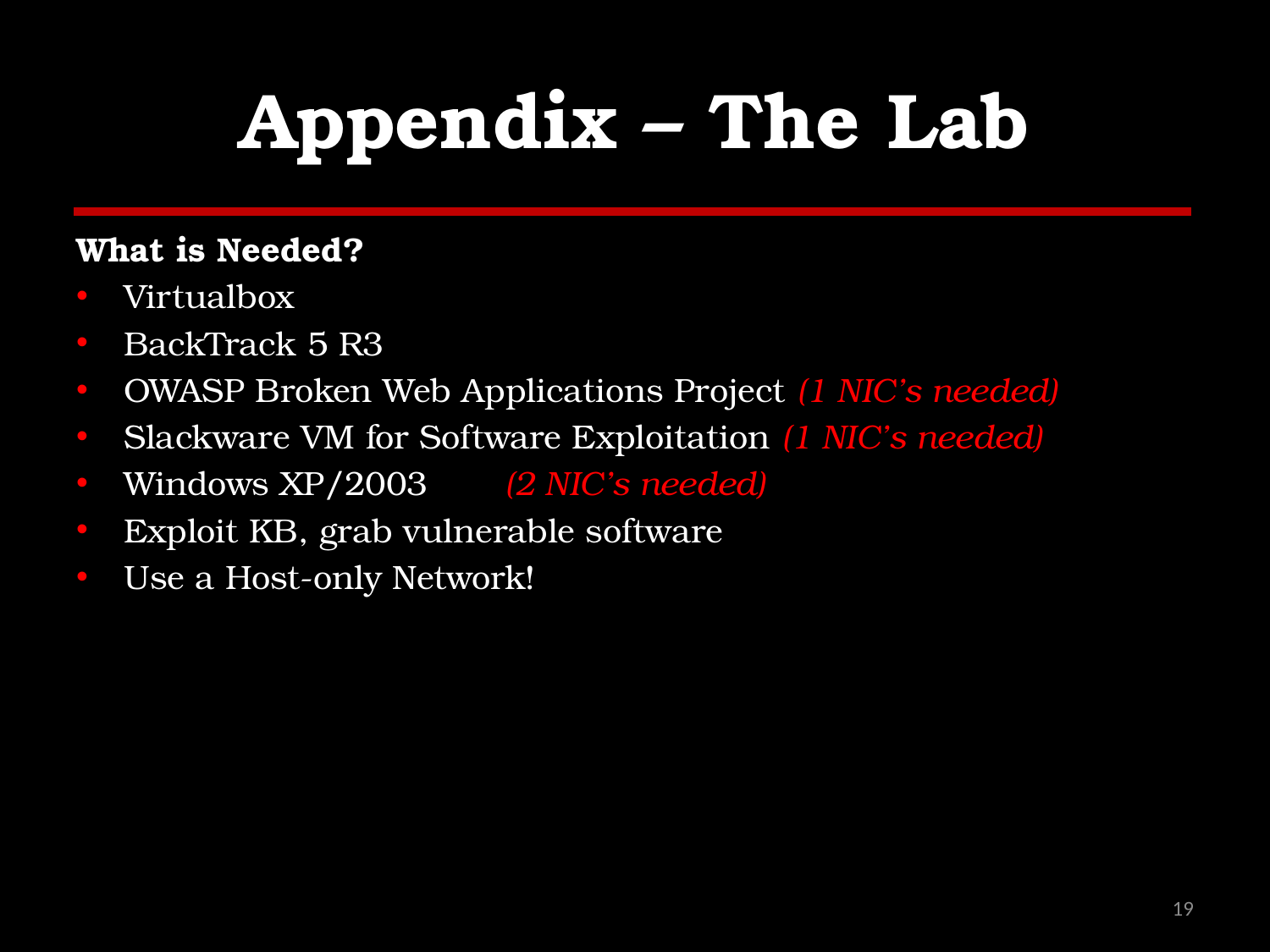

# Appendix – The Lab
What is Needed?
Virtualbox
BackTrack 5 R3
OWASP Broken Web Applications Project (1 NIC’s needed)
Slackware VM for Software Exploitation (1 NIC’s needed)
Windows XP/2003 	(2 NIC’s needed)
Exploit KB, grab vulnerable software
Use a Host-only Network!
19